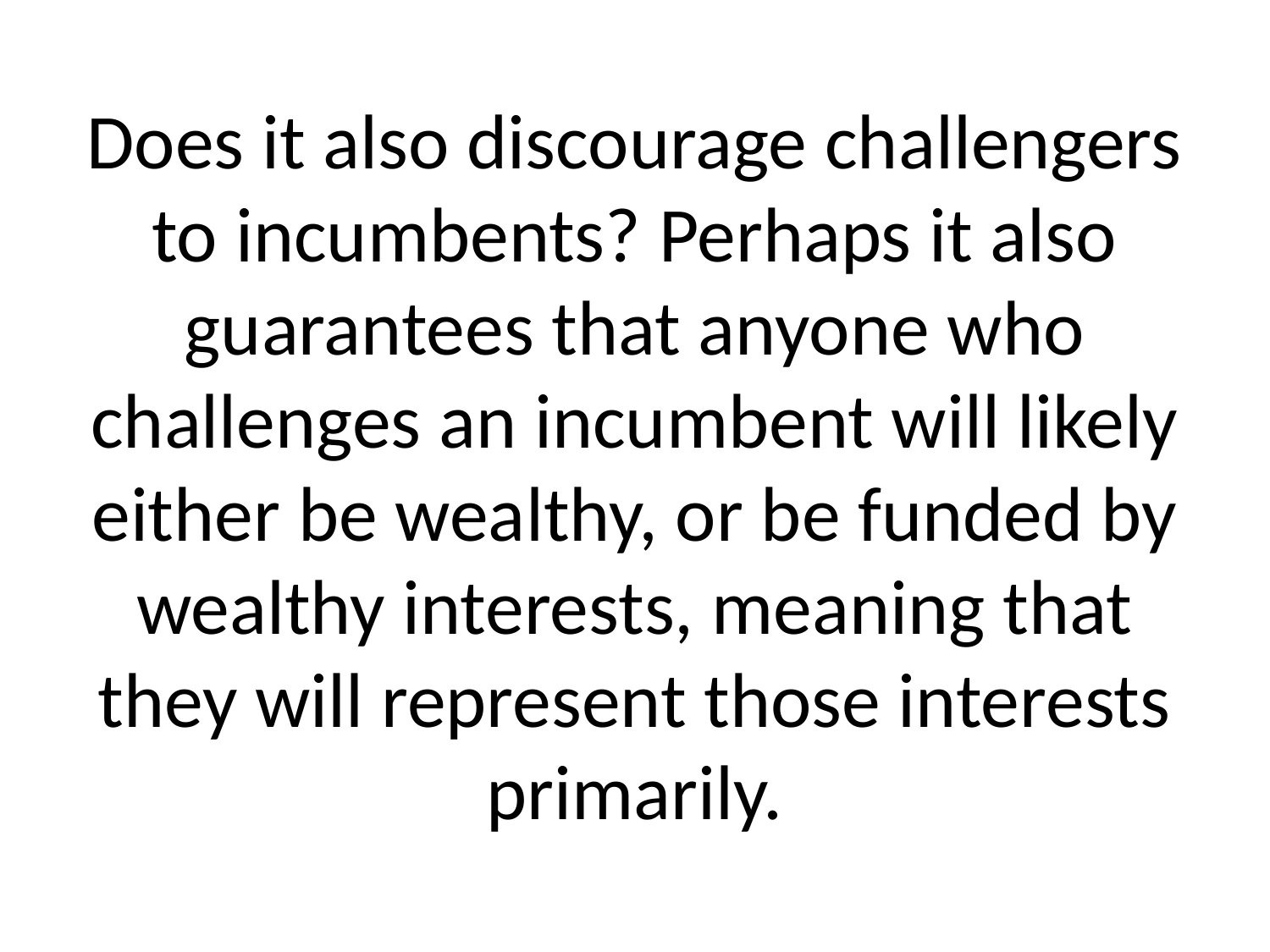

# Does it also discourage challengers to incumbents? Perhaps it also guarantees that anyone who challenges an incumbent will likely either be wealthy, or be funded by wealthy interests, meaning that they will represent those interests primarily.